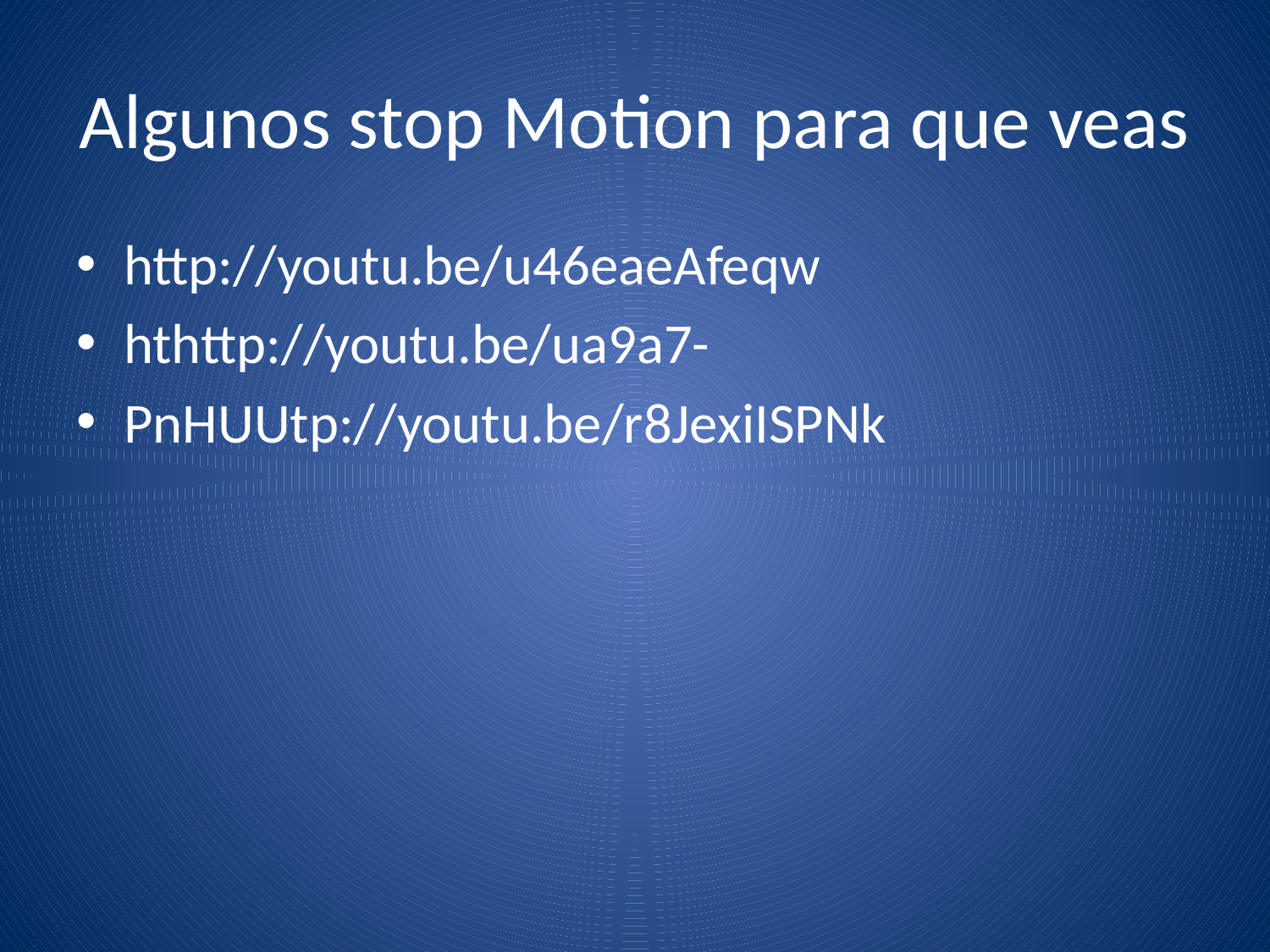

# Algunos stop Motion para que veas
http://youtu.be/u46eaeAfeqw
hthttp://youtu.be/ua9a7-
PnHUUtp://youtu.be/r8JexiISPNk